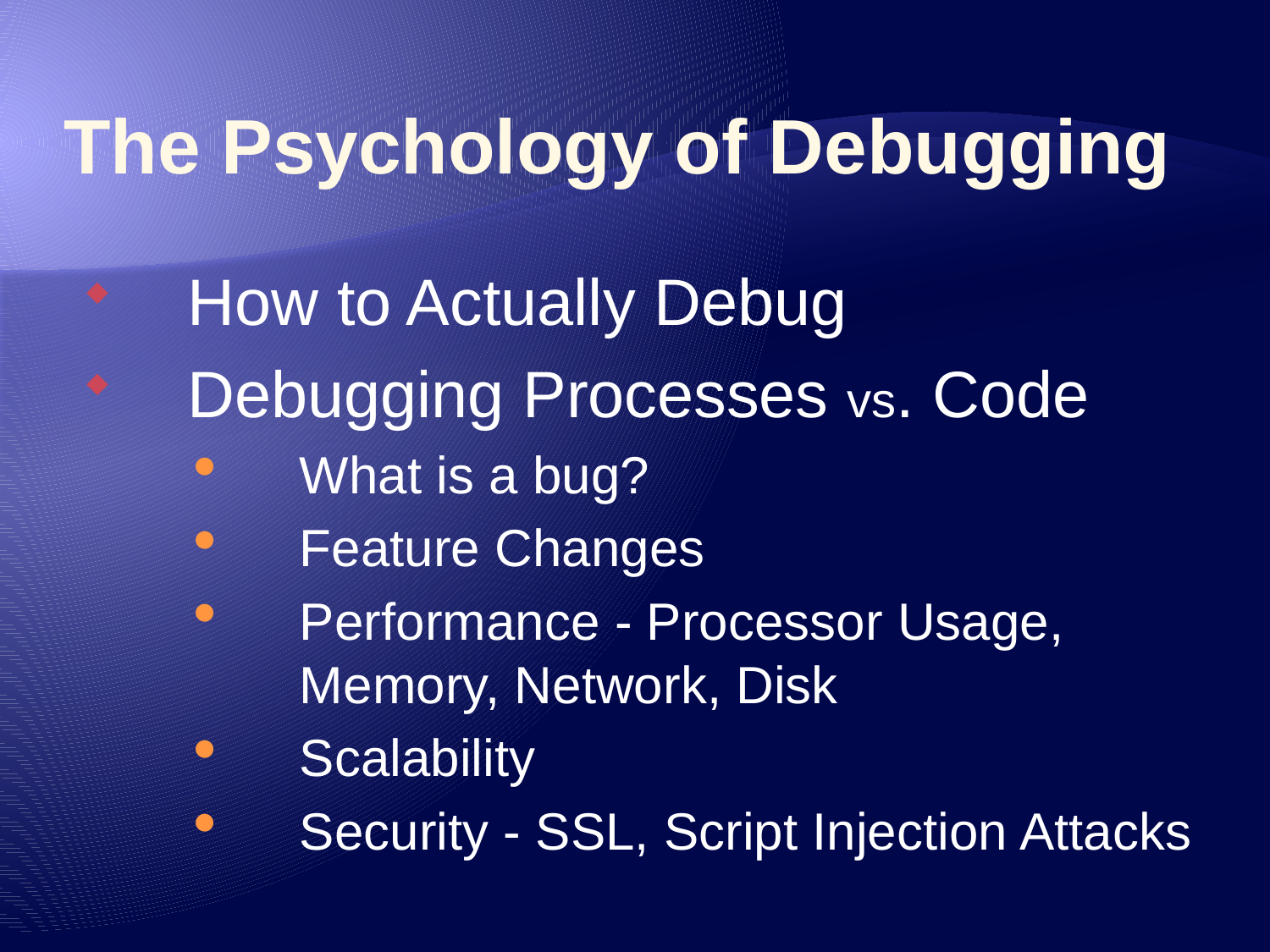

# The Psychology of Debugging
How to Actually Debug
Debugging Processes vs. Code
What is a bug?
Feature Changes
Performance - Processor Usage, Memory, Network, Disk
Scalability
Security - SSL, Script Injection Attacks